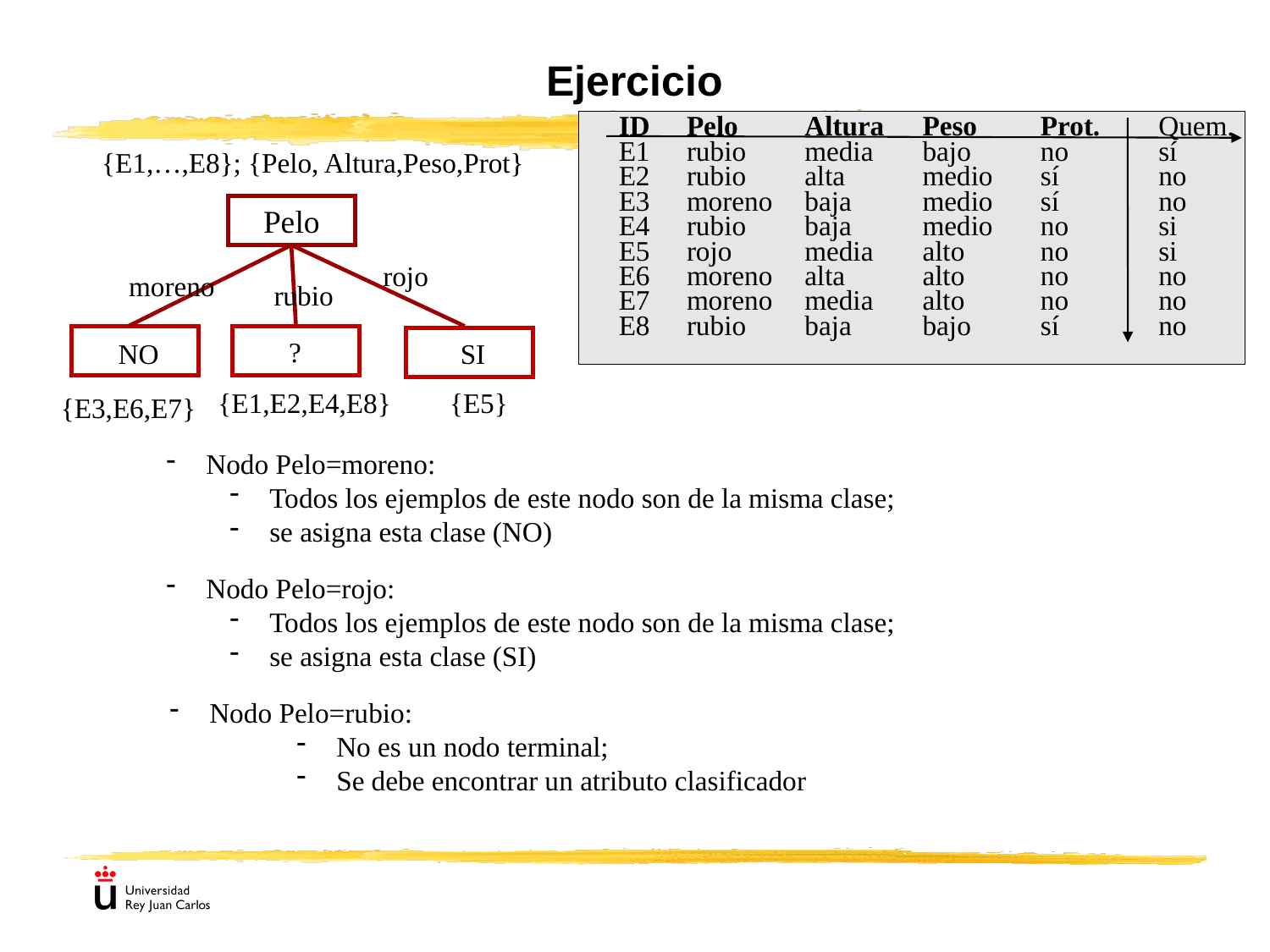

Ejercicio
ID
Pelo
Altura
Peso
Prot.
Quem.

E1
rubio
media
bajo
no
sí

E2
rubio
alta
medio
sí
no
E3
moreno
baja
medio
sí
no
E4
rubio
baja
medio
no
si
E5
rojo
media
alto
no
si
E6
moreno
alta
alto
no
no
E7
moreno
media
alto
no
no
E8
rubio
baja
bajo
sí
no

{E1,…,E8}; {Pelo, Altura,Peso,Prot}
Pelo

rojo
moreno
rubio

?
NO
?
SI
?
{E1,E2,E4,E8}
{E5}
{E3,E6,E7}
Nodo Pelo=moreno:
Todos los ejemplos de este nodo son de la misma clase;
se asigna esta clase (NO)
Nodo Pelo=rojo:
Todos los ejemplos de este nodo son de la misma clase;
se asigna esta clase (SI)
Nodo Pelo=rubio:
No es un nodo terminal;
Se debe encontrar un atributo clasificador